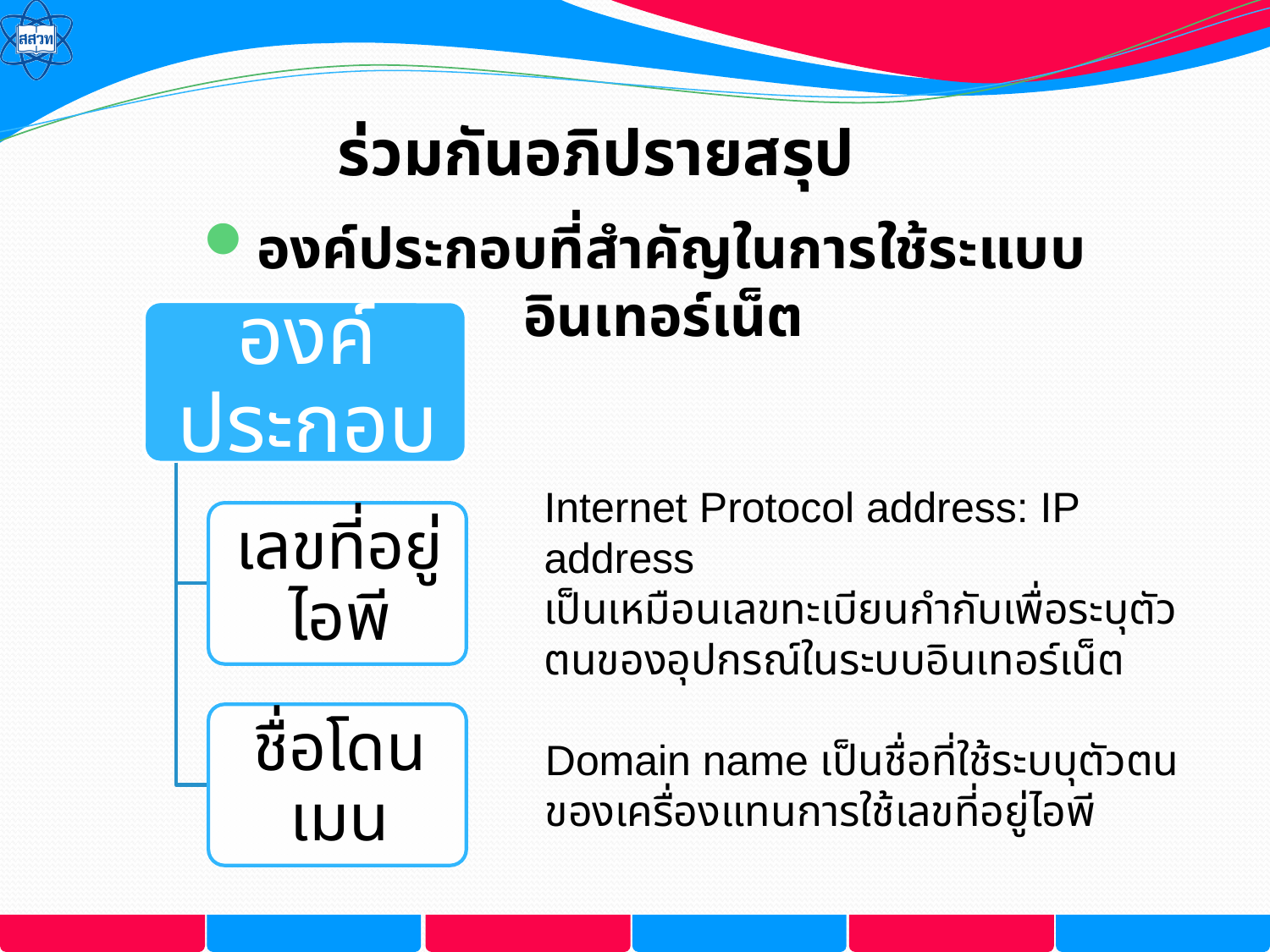

ร่วมกันอภิปรายสรุป
องค์ประกอบที่สำคัญในการใช้ระแบบอินเทอร์เน็ต

องค์ประกอบ
เลขที่อยู่ไอพี
ชื่อโดนเมน
Internet Protocol address: IP address
เป็นเหมือนเลขทะเบียนกำกับเพื่อระบุตัวตนของอุปกรณ์ในระบบอินเทอร์เน็ต

Domain name เป็นชื่อที่ใช้ระบบุตัวตนของเครื่องแทนการใช้เลขที่อยู่ไอพี